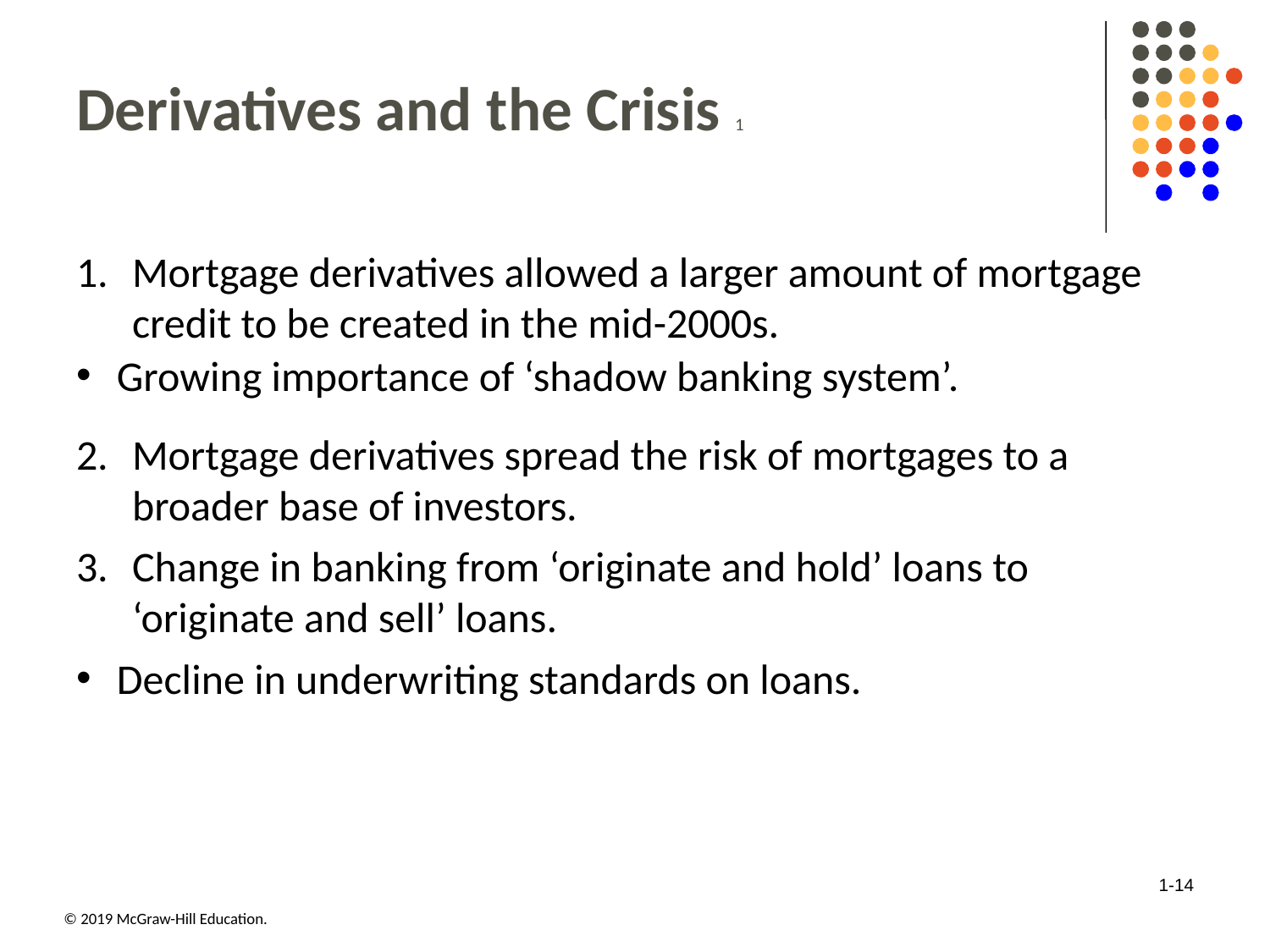

# Derivatives and the Crisis 1
Mortgage derivatives allowed a larger amount of mortgage credit to be created in the mid-2000s.
Growing importance of ‘shadow banking system’.
Mortgage derivatives spread the risk of mortgages to a broader base of investors.
Change in banking from ‘originate and hold’ loans to ‘originate and sell’ loans.
Decline in underwriting standards on loans.
1-14